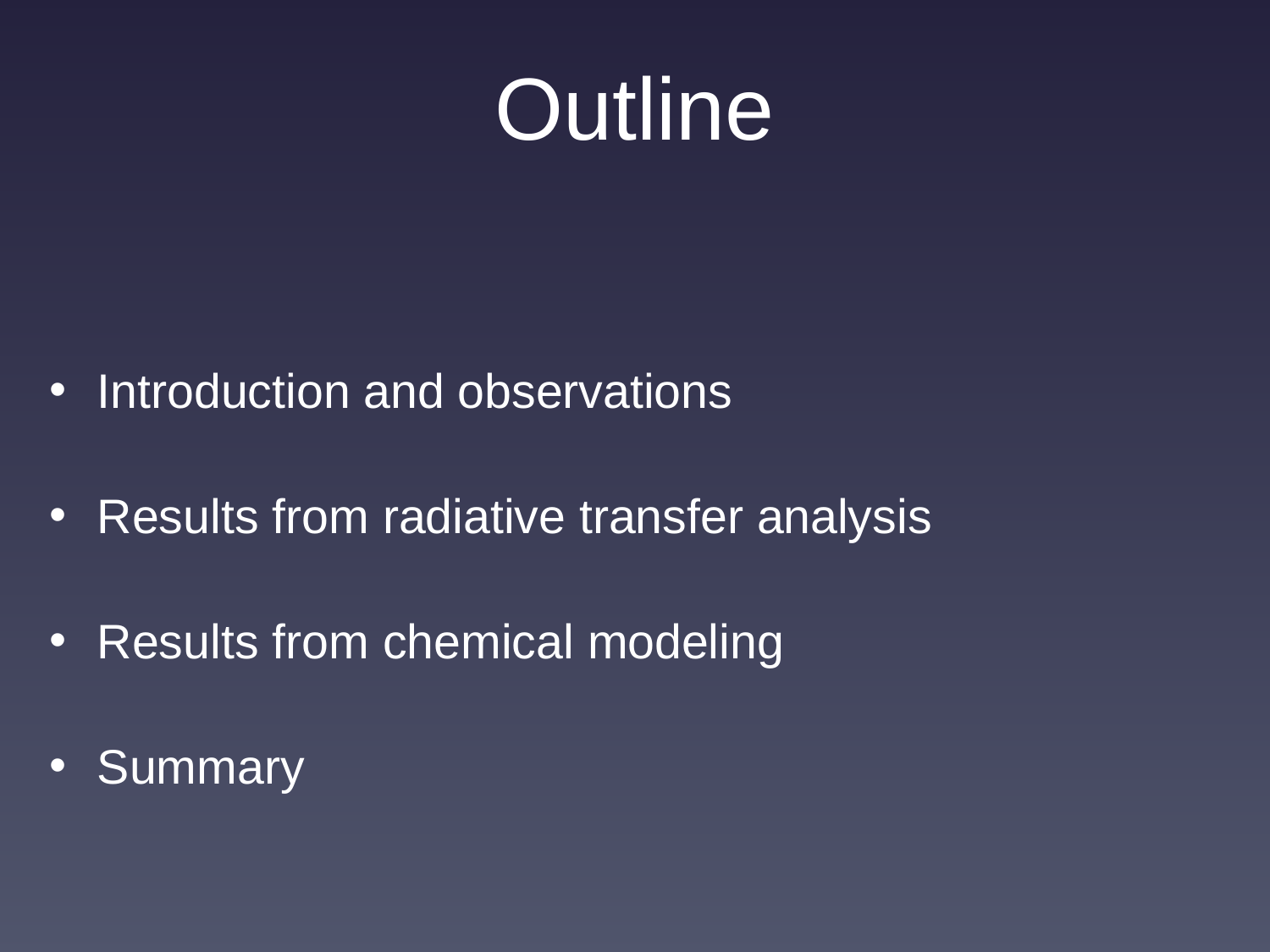

# Outline
Introduction and observations

Results from radiative transfer analysis

Results from chemical modeling

Summary